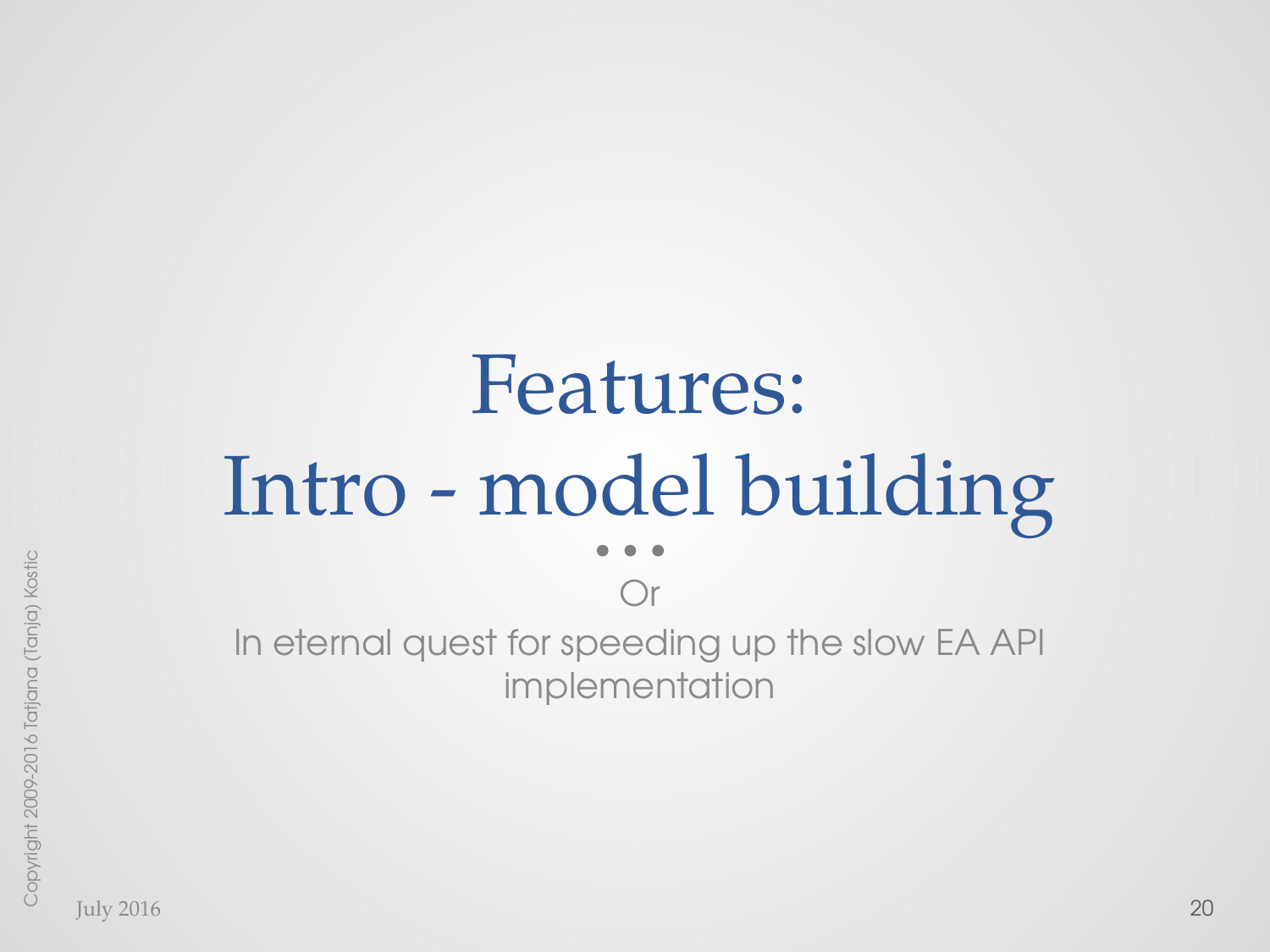

# Features: Intro - model building
Or
In eternal quest for speeding up the slow EA API implementation
Copyright 2009-2016 Tatjana (Tanja) Kostic
July 2016
20